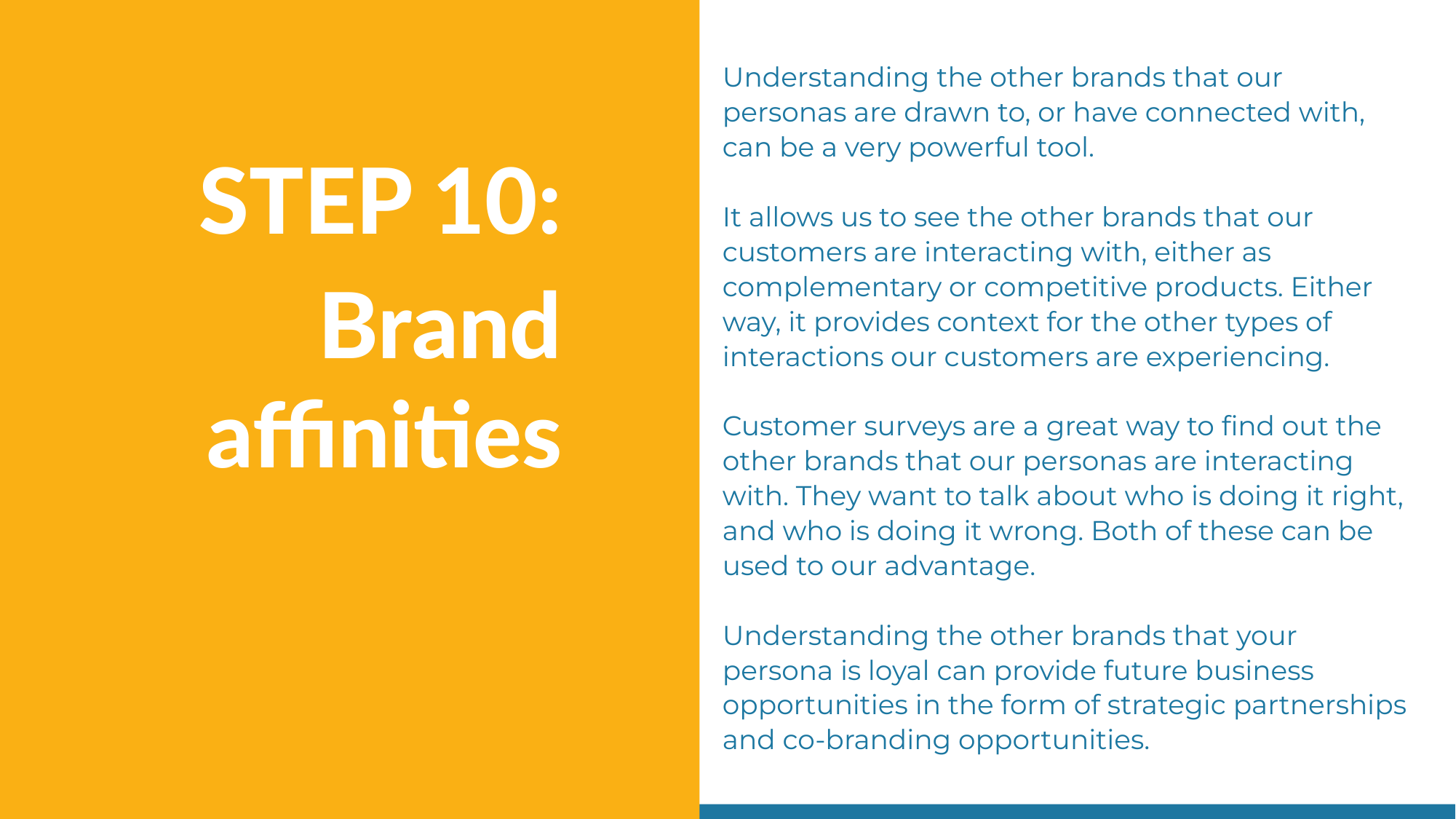

Understanding the other brands that our personas are drawn to, or have connected with, can be a very powerful tool.

It allows us to see the other brands that our customers are interacting with, either as complementary or competitive products. Either way, it provides context for the other types of interactions our customers are experiencing.

Customer surveys are a great way to find out the other brands that our personas are interacting with. They want to talk about who is doing it right, and who is doing it wrong. Both of these can be used to our advantage.

Understanding the other brands that your persona is loyal can provide future business opportunities in the form of strategic partnerships and co-branding opportunities.
STEP 10:
Brand affinities